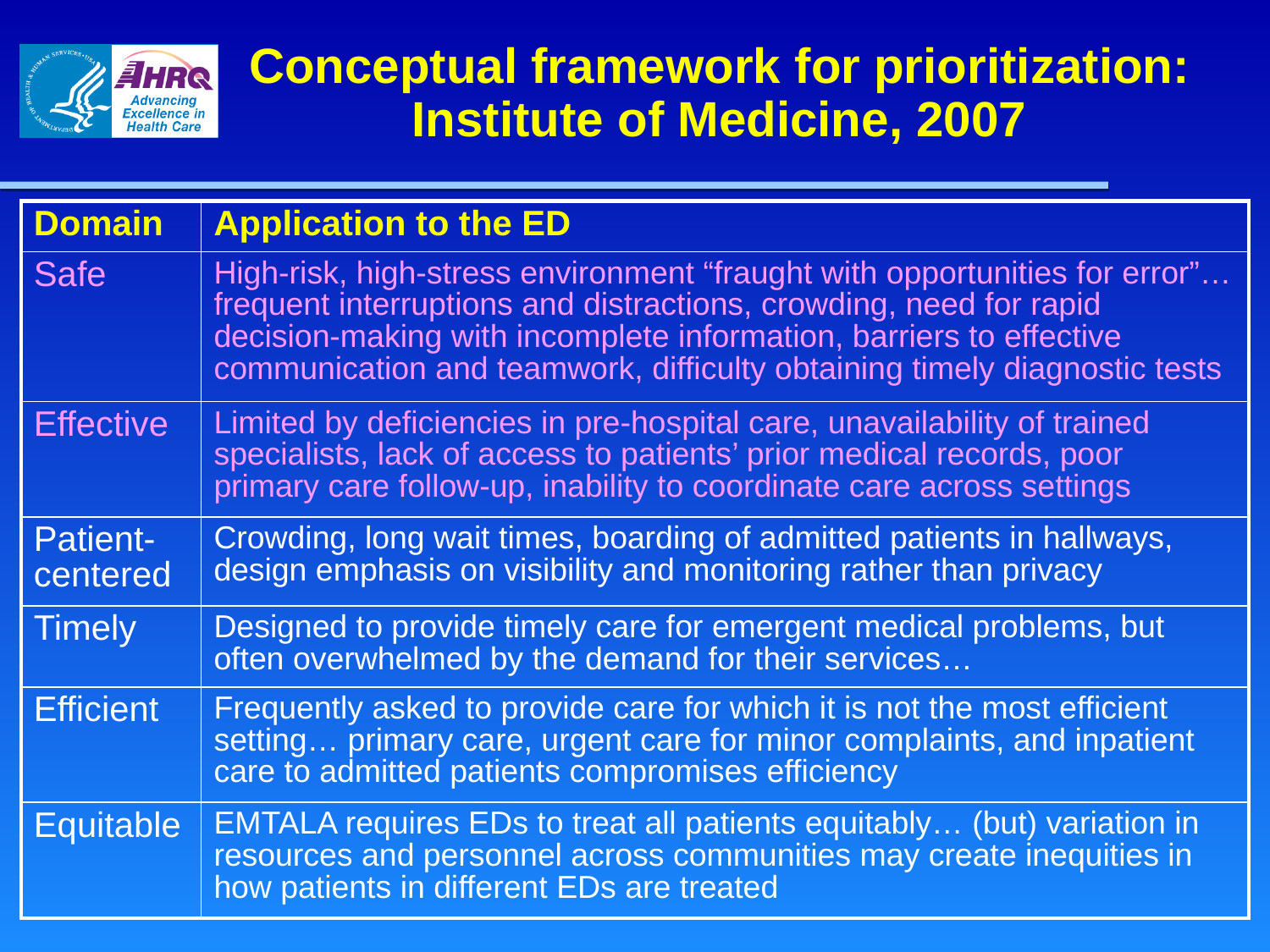

Conceptual framework for prioritization:
Institute of Medicine, 2007
| Domain | Application to the ED |
| --- | --- |
| Safe | High-risk, high-stress environment “fraught with opportunities for error”… frequent interruptions and distractions, crowding, need for rapid decision-making with incomplete information, barriers to effective communication and teamwork, difficulty obtaining timely diagnostic tests |
| Effective | Limited by deficiencies in pre-hospital care, unavailability of trained specialists, lack of access to patients’ prior medical records, poor primary care follow-up, inability to coordinate care across settings |
| Patient-centered | Crowding, long wait times, boarding of admitted patients in hallways, design emphasis on visibility and monitoring rather than privacy |
| Timely | Designed to provide timely care for emergent medical problems, but often overwhelmed by the demand for their services… |
| Efficient | Frequently asked to provide care for which it is not the most efficient setting… primary care, urgent care for minor complaints, and inpatient care to admitted patients compromises efficiency |
| Equitable | EMTALA requires EDs to treat all patients equitably… (but) variation in resources and personnel across communities may create inequities in how patients in different EDs are treated |